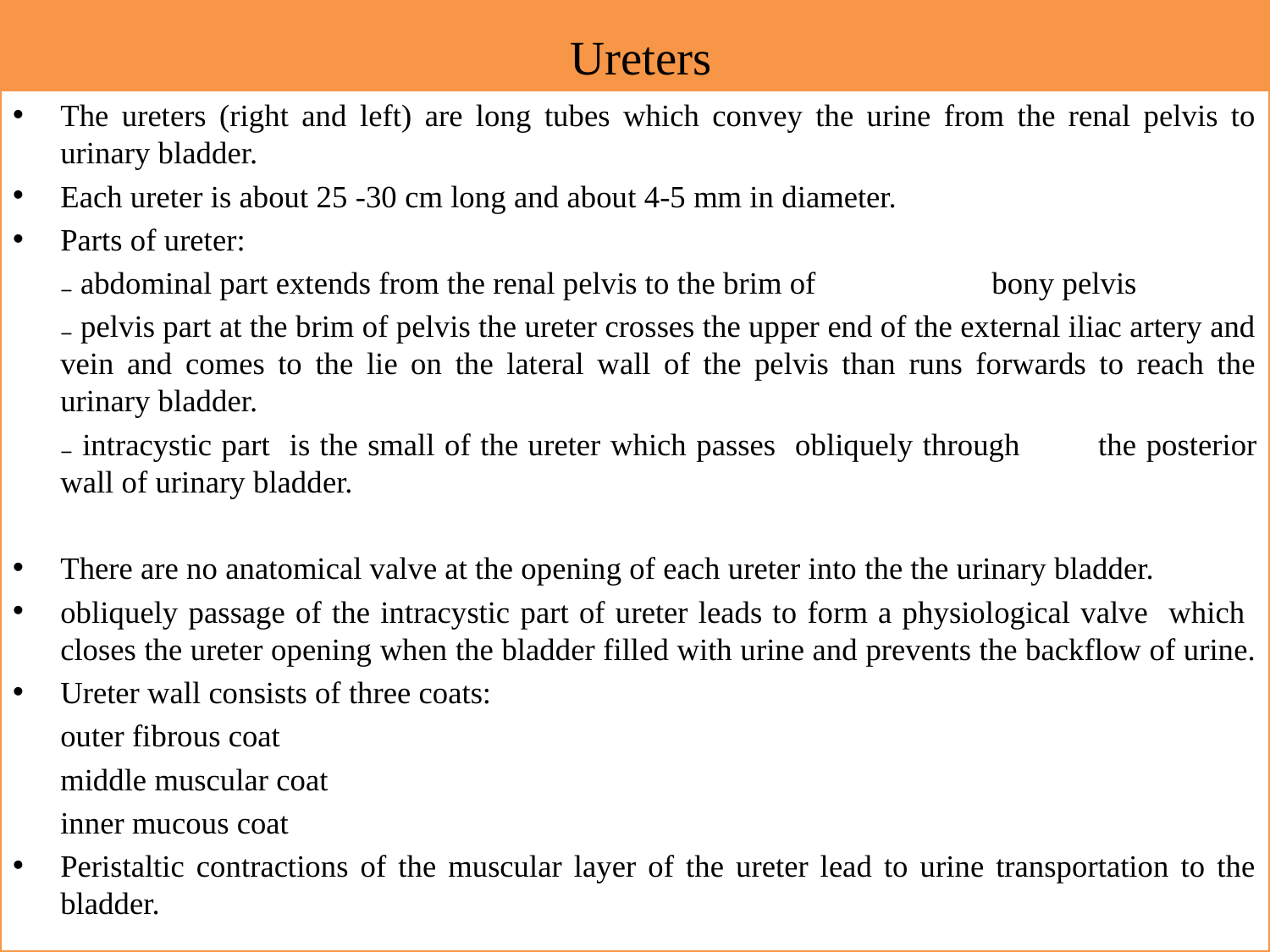

# Ureters
The ureters (right and left) are long tubes which convey the urine from the renal pelvis to urinary bladder.
Each ureter is about 25 -30 cm long and about 4-5 mm in diameter.
Parts of ureter:
			₋ abdominal part extends from the renal pelvis to the brim of     		  	   bony pelvis
			₋ pelvis part at the brim of pelvis the ureter crosses the upper end of the external iliac artery and vein and comes to the lie on the lateral wall of the pelvis than runs forwards to reach the urinary bladder.
			₋ intracystic part  is the small of the ureter which passes  obliquely through  		   the posterior wall of urinary bladder.

There are no anatomical valve at the opening of each ureter into the the urinary bladder.
obliquely passage of the intracystic part of ureter leads to form a physiological valve  which  closes the ureter opening when the bladder filled with urine and prevents the backflow of urine.
Ureter wall consists of three coats:
				outer fibrous coat
				middle muscular coat
				inner mucous coat
Peristaltic contractions of the muscular layer of the ureter lead to urine transportation to the bladder.